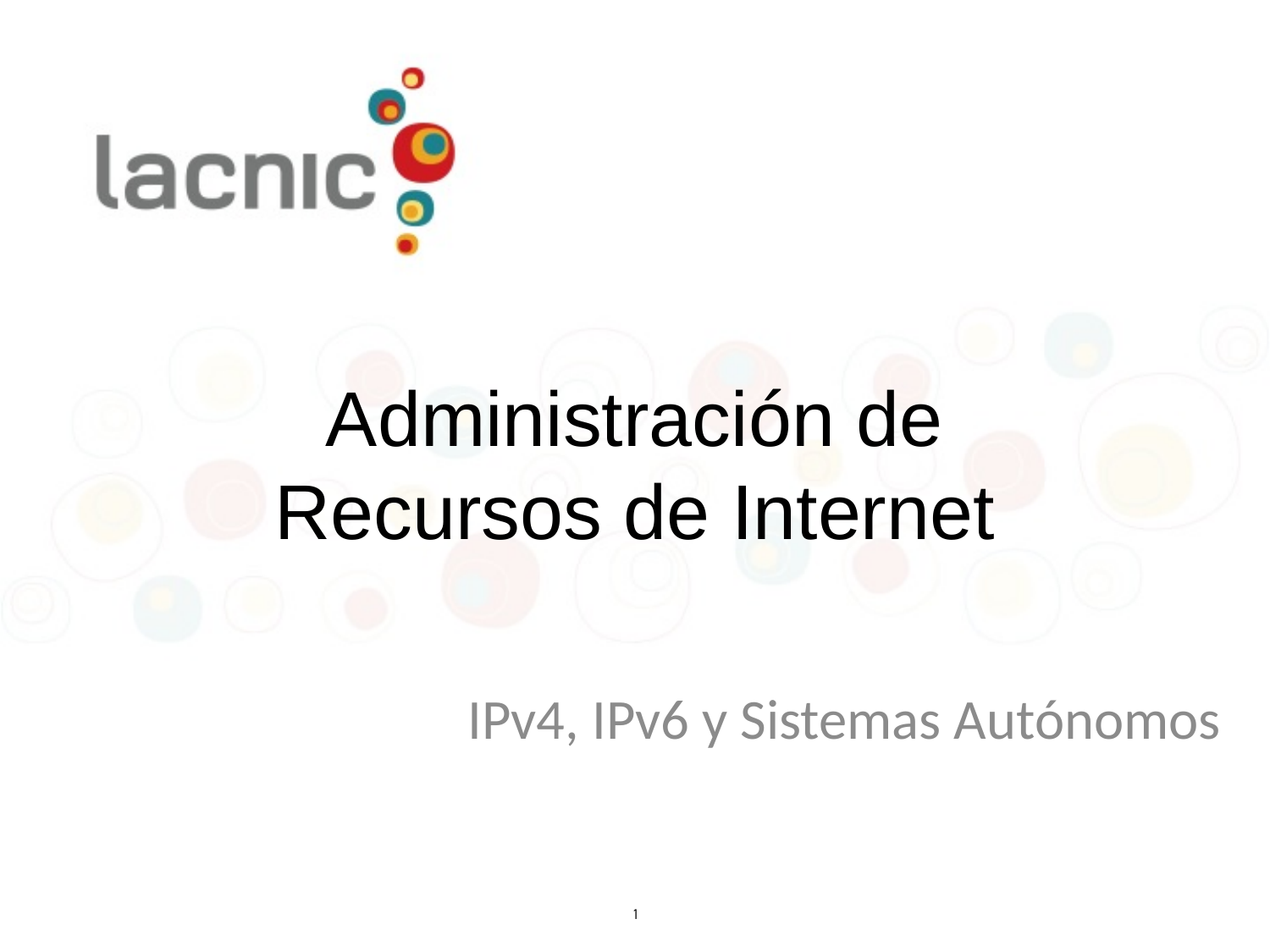

# Administración de Recursos de Internet
IPv4, IPv6 y Sistemas Autónomos

1